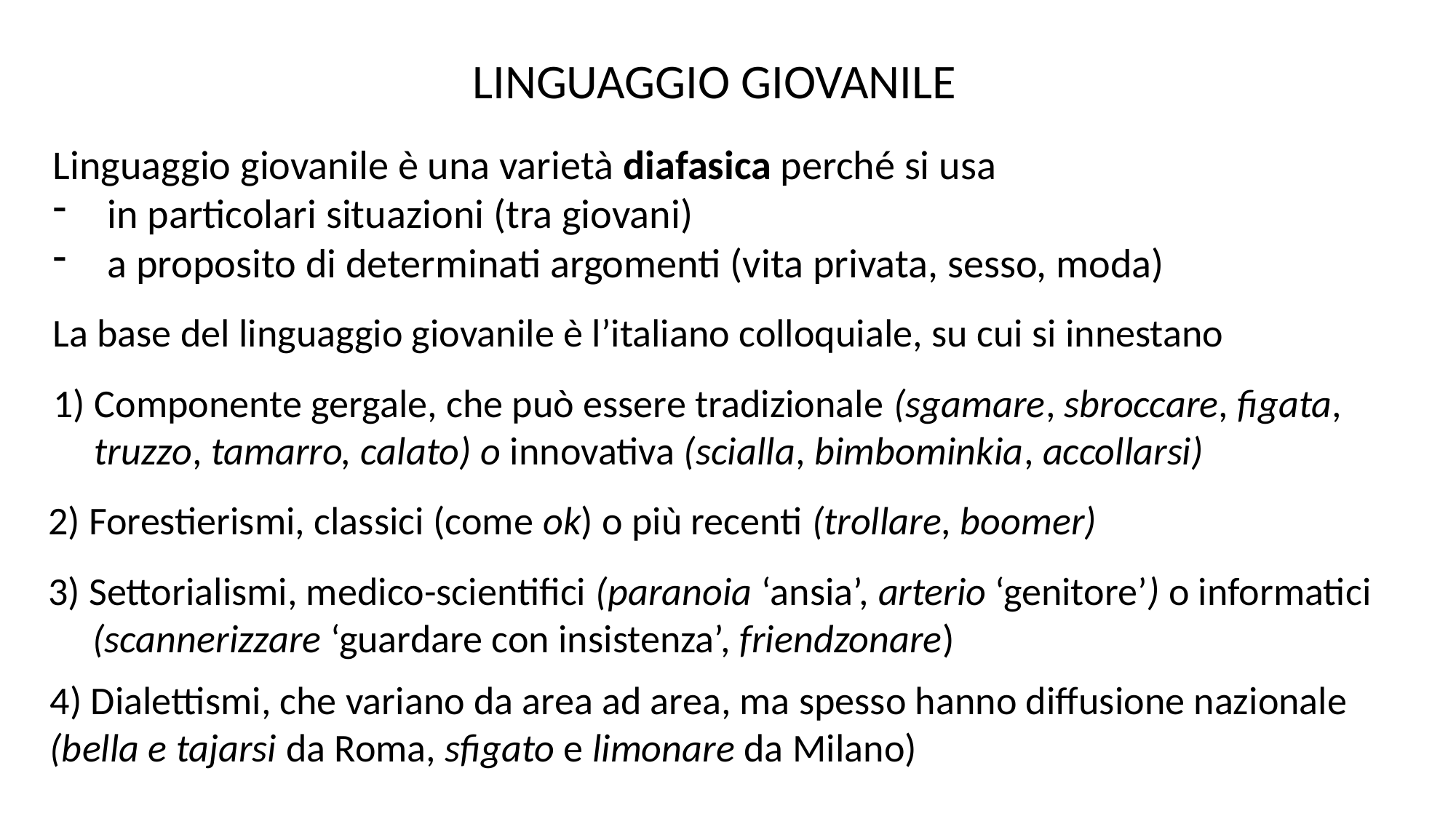

LINGUAGGIO GIOVANILE
Linguaggio giovanile è una varietà diafasica perché si usa
in particolari situazioni (tra giovani)
a proposito di determinati argomenti (vita privata, sesso, moda)
La base del linguaggio giovanile è l’italiano colloquiale, su cui si innestano
Componente gergale, che può essere tradizionale (sgamare, sbroccare, figata, truzzo, tamarro, calato) o innovativa (scialla, bimbominkia, accollarsi)
2) Forestierismi, classici (come ok) o più recenti (trollare, boomer)
3) Settorialismi, medico-scientifici (paranoia ‘ansia’, arterio ‘genitore’) o informatici
     (scannerizzare ‘guardare con insistenza’, friendzonare)
4) Dialettismi, che variano da area ad area, ma spesso hanno diffusione nazionale (bella e tajarsi da Roma, sfigato e limonare da Milano)